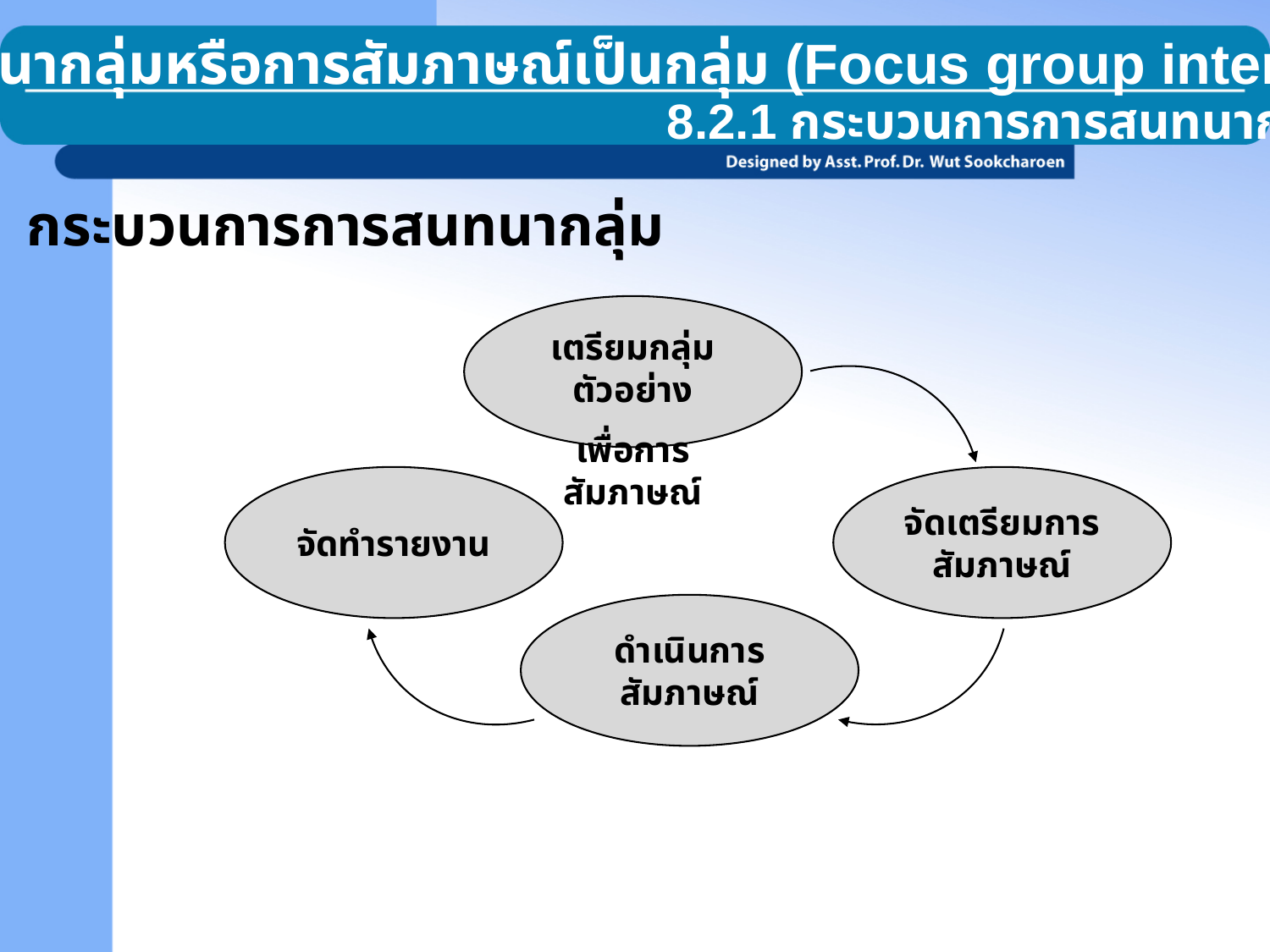

8.2 การสนทนากลุ่มหรือการสัมภาษณ์เป็นกลุ่ม (Focus group interviewing)
8.2.1 กระบวนการการสนทนากลุ่ม
กระบวนการการสนทนากลุ่ม
เตรียมกลุ่มตัวอย่าง
เพื่อการสัมภาษณ์

จัดทำรายงาน
จัดเตรียมการสัมภาษณ์
ดำเนินการสัมภาษณ์